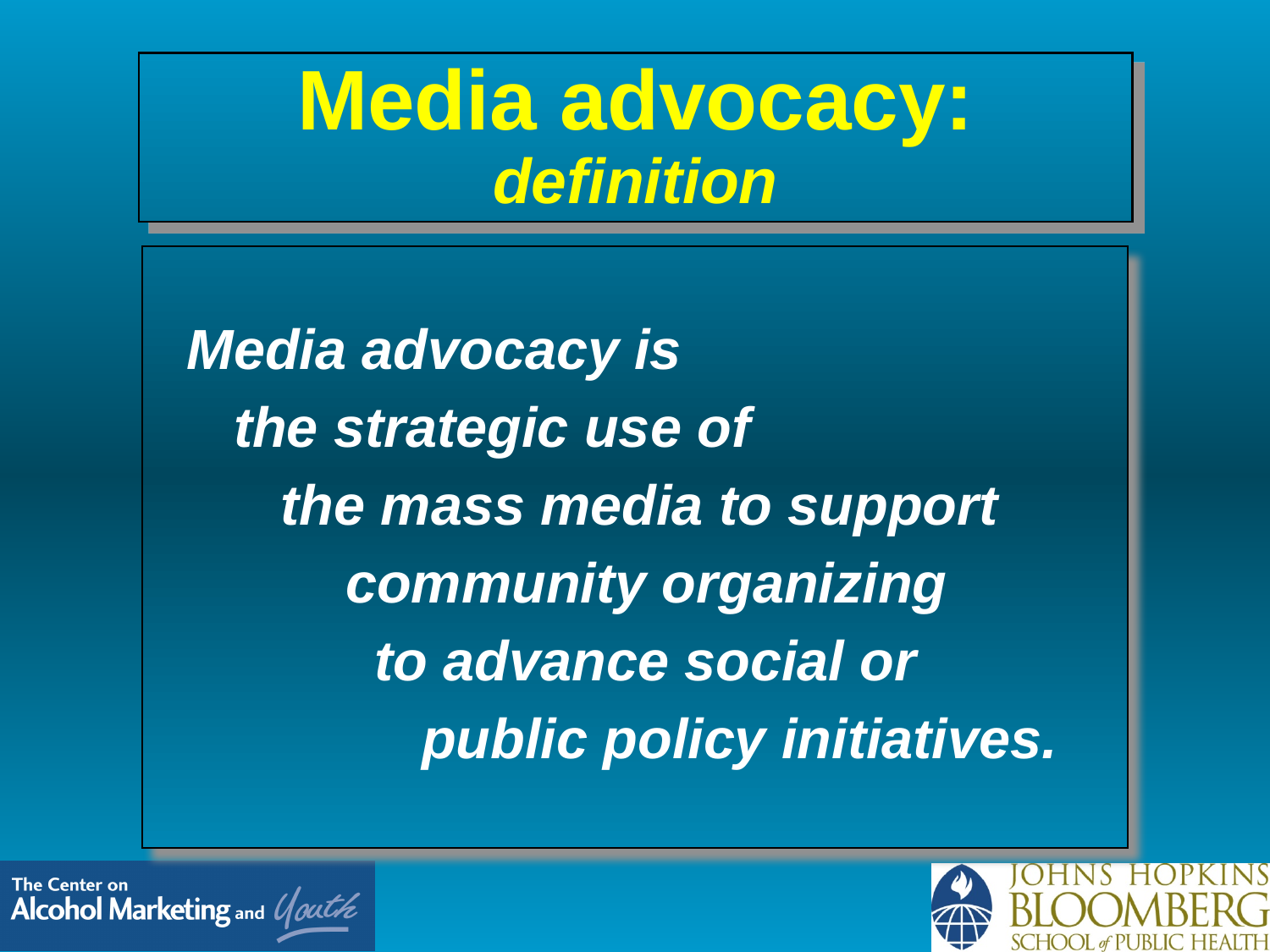

Media advocacy:
definition
#

Media advocacy is
   the strategic use of
      the mass media to support
		community organizing
            to advance social or
               public policy initiatives.